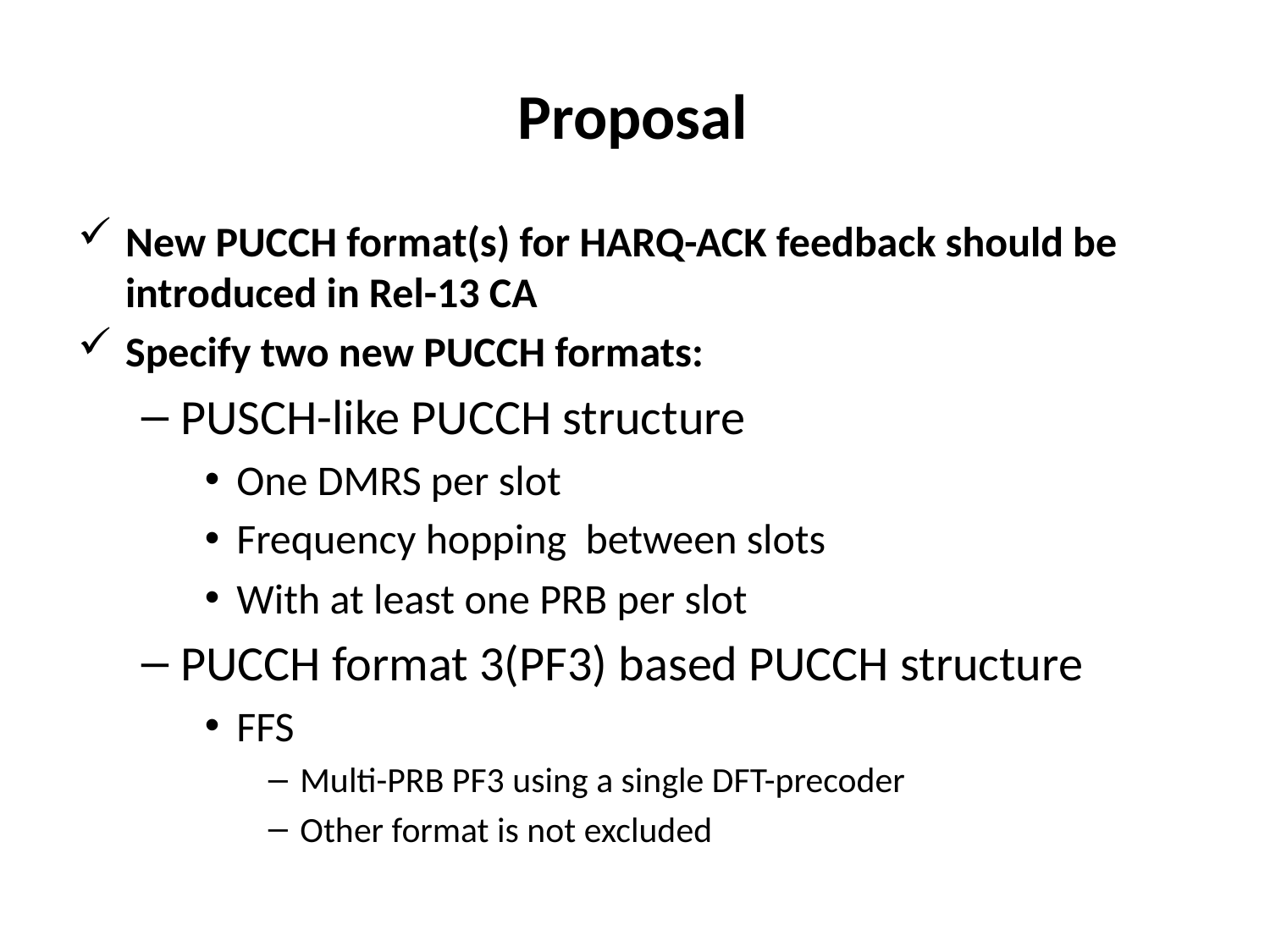

Proposal
New PUCCH format(s) for HARQ-ACK feedback should be introduced in Rel-13 CA
Specify two new PUCCH formats:
PUSCH-like PUCCH structure
One DMRS per slot
Frequency hopping  between slots
With at least one PRB per slot
PUCCH format 3(PF3) based PUCCH structure
FFS
Multi-PRB PF3 using a single DFT-precoder
Other format is not excluded